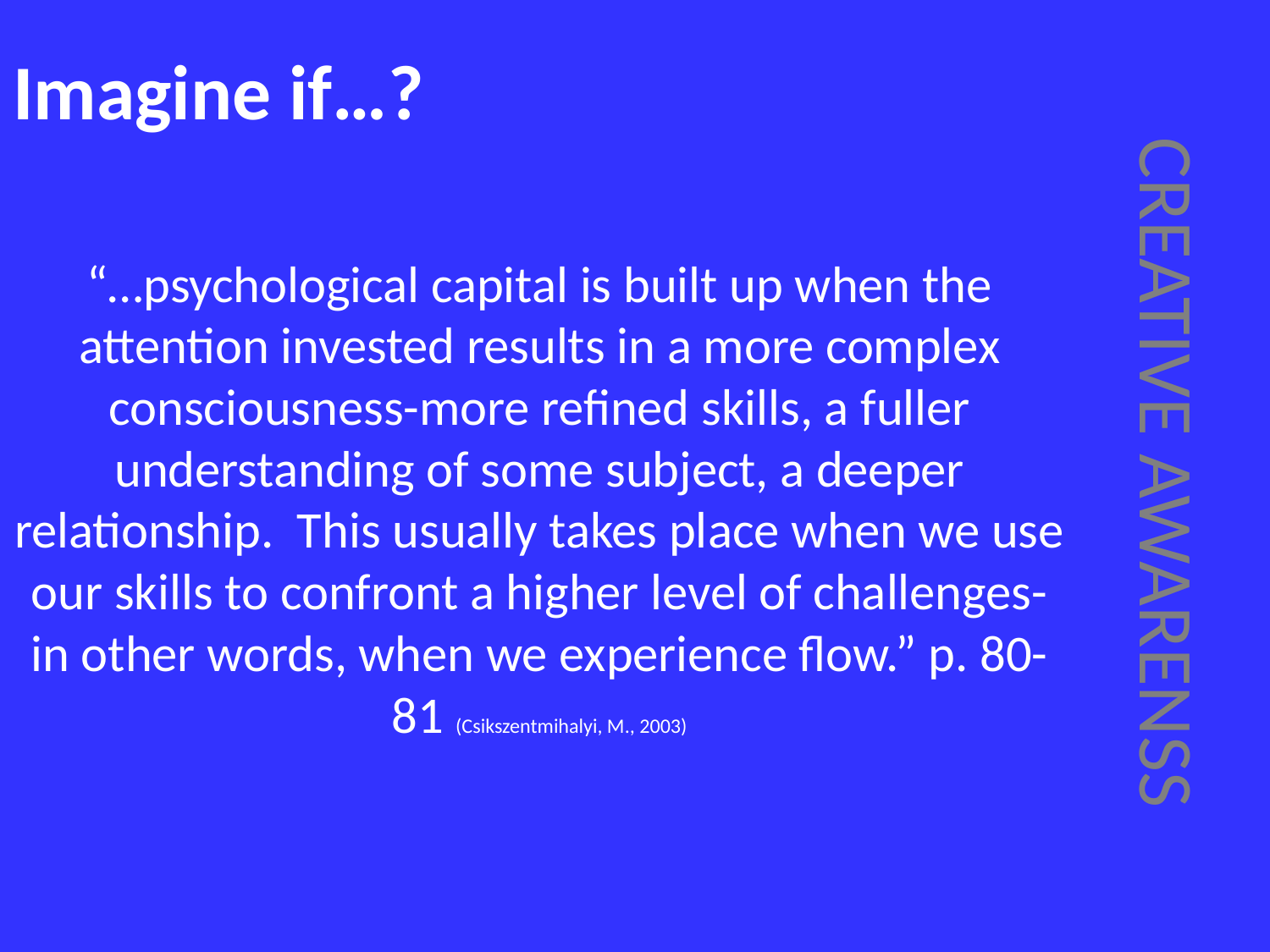

# Imagine if…?
“…psychological capital is built up when the attention invested results in a more complex consciousness-more refined skills, a fuller understanding of some subject, a deeper relationship.  This usually takes place when we use our skills to confront a higher level of challenges-in other words, when we experience flow.” p. 80-81 (Csikszentmihalyi, M., 2003)
CREATIVE AWARENSS